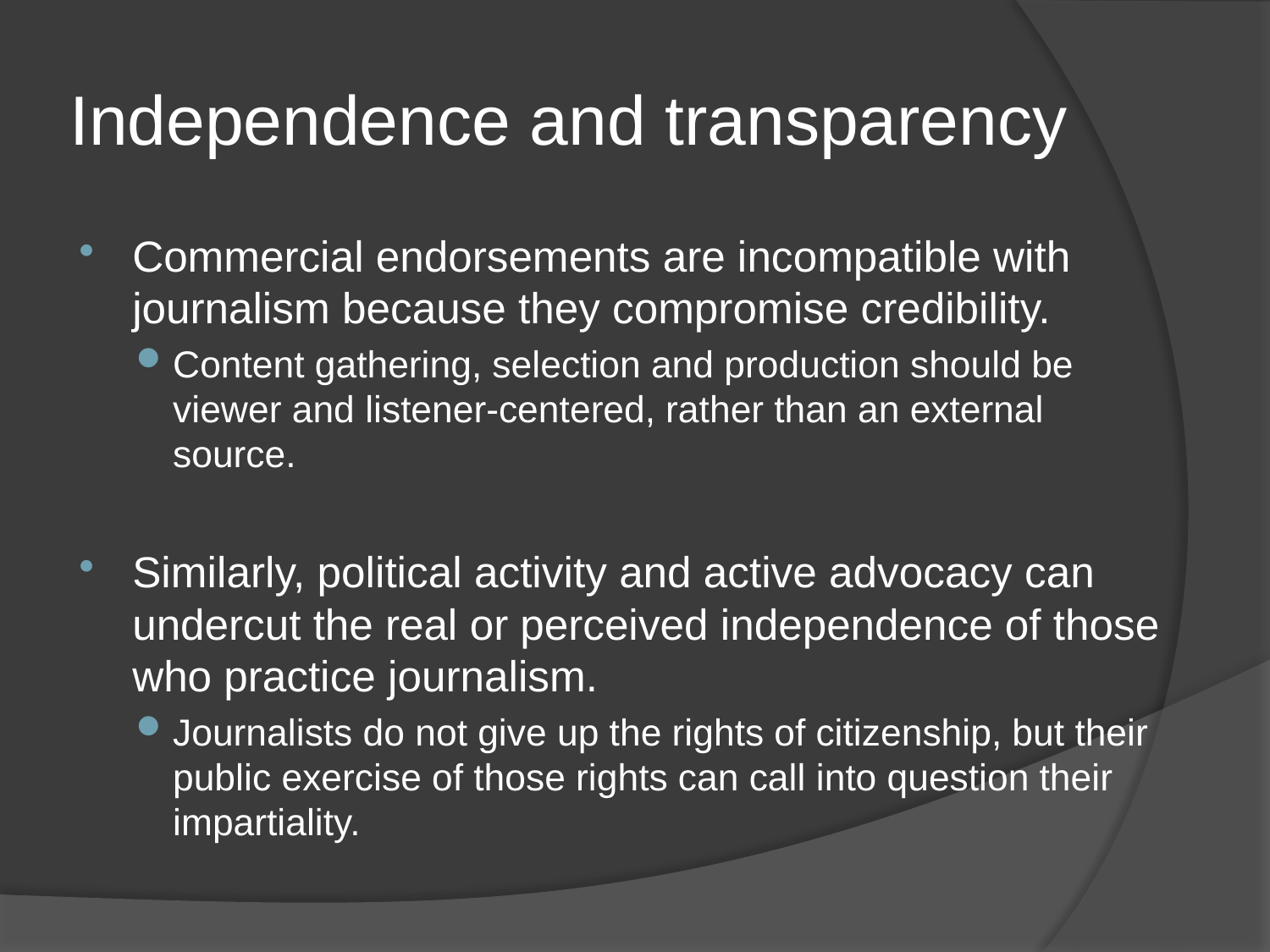

# Independence and transparency
Commercial endorsements are incompatible with journalism because they compromise credibility.
Content gathering, selection and production should be viewer and listener-centered, rather than an external source.

Similarly, political activity and active advocacy can undercut the real or perceived independence of those who practice journalism.
Journalists do not give up the rights of citizenship, but their public exercise of those rights can call into question their impartiality.